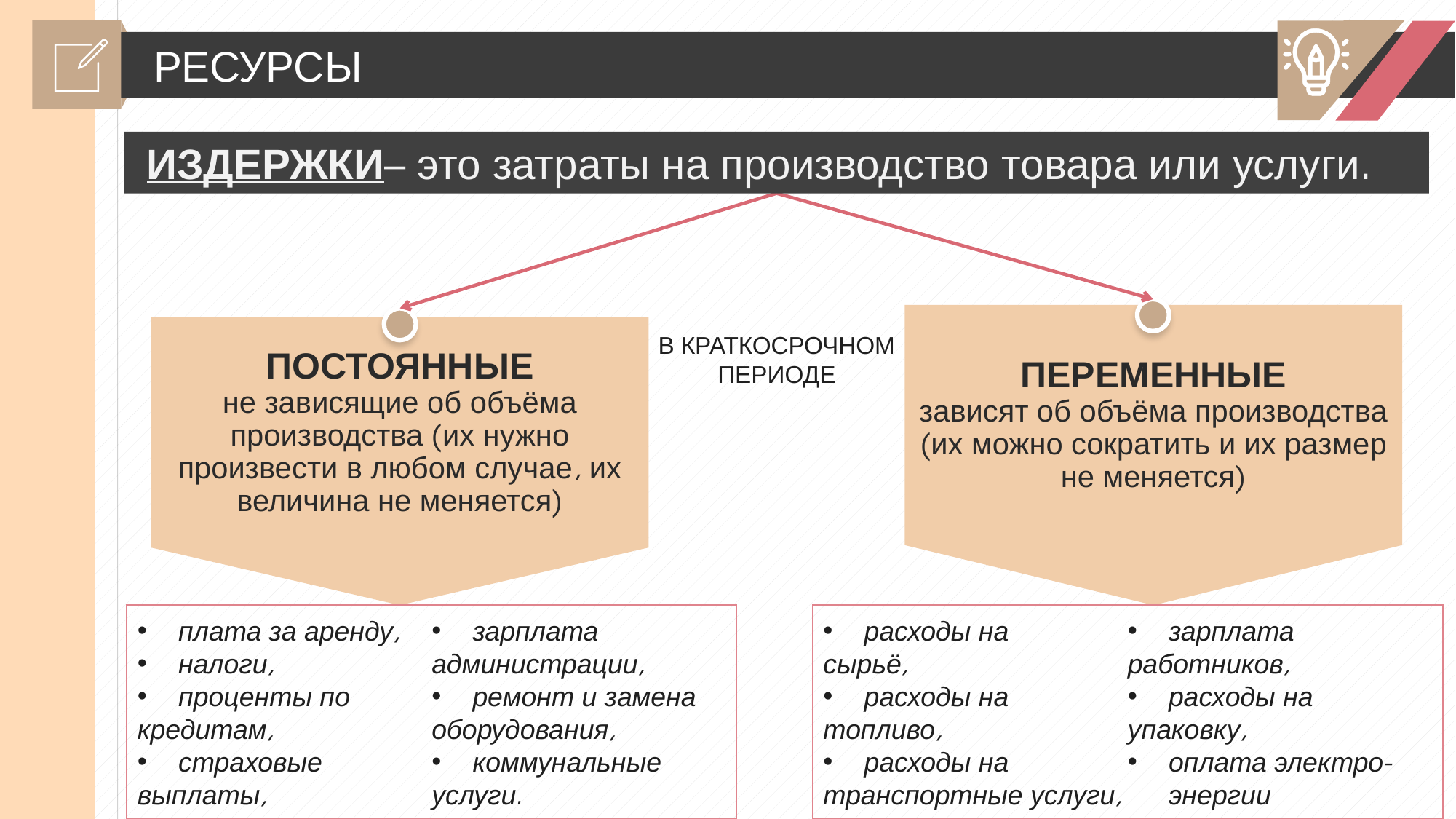

РЕСУРСЫ

 ИЗДЕРЖКИ– это затраты на производство товара или услуги.

ПЕРЕМЕННЫЕ
зависят об объёма производства (их можно сократить и их размер не меняется)

ПОСТОЯННЫЕ
не зависящие об объёма производства (их нужно произвести в любом случае, их величина не меняется)
В КРАТКОСРОЧНОМ ПЕРИОДЕ
плата за аренду,
налоги,
проценты по
кредитам,
страховые
выплаты,
зарплата
администрации,
ремонт и замена
оборудования,
коммунальные
услуги.
расходы на
сырьё,
расходы на
топливо,
расходы на
транспортные услуги,
зарплата
работников,
расходы на
упаковку,
оплата электро-энергии